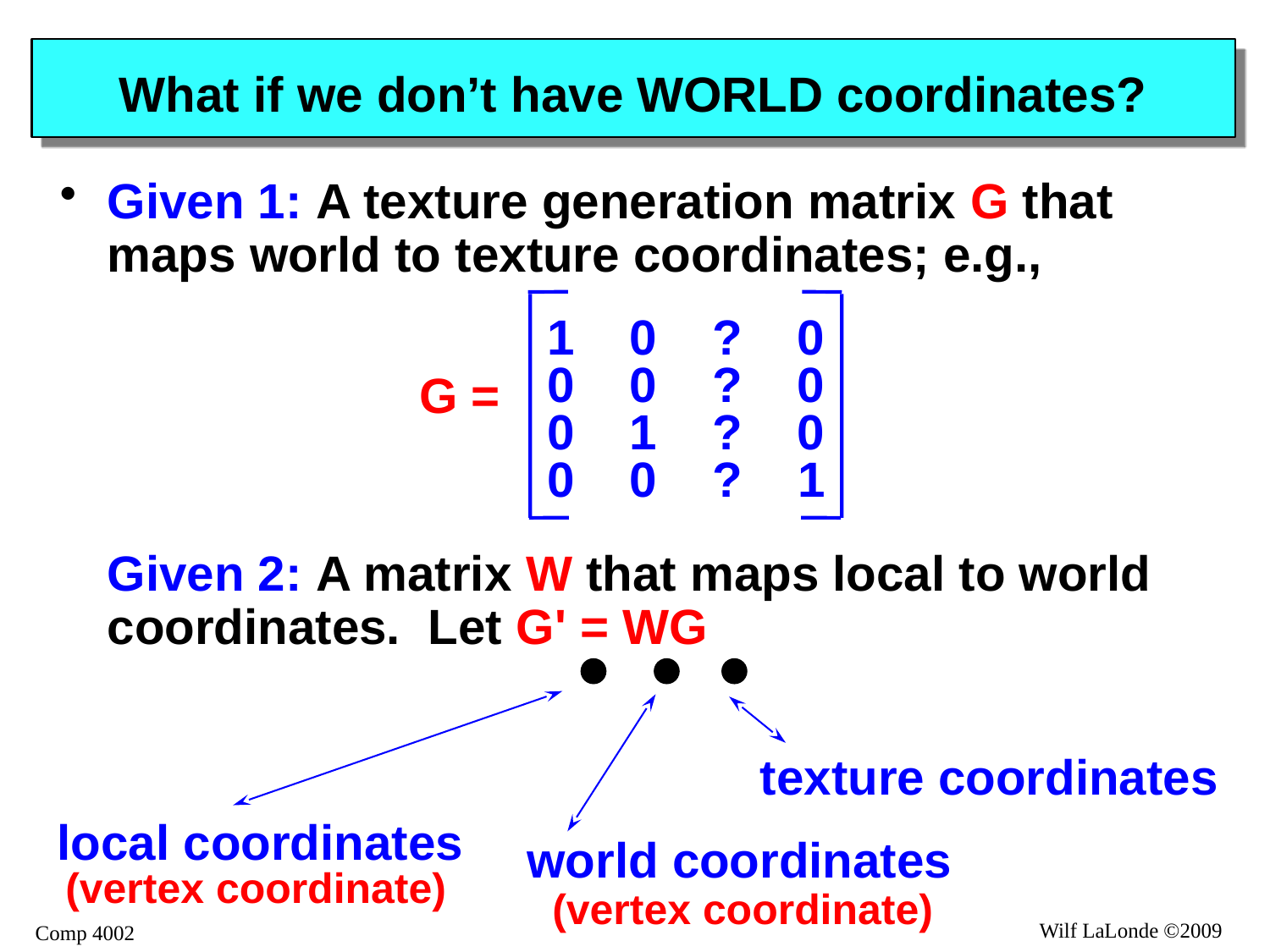

# What if we don’t have WORLD coordinates?
Given 1: A texture generation matrix G that maps world to texture coordinates; e.g.,
Given 2: A matrix W that maps local to world coordinates.  Let G' = WG

1    0    ?    0
0    0    ?    0
0    1    ?    0
0    0    ?     1
G =

texture coordinates
local coordinates
world coordinates
(vertex coordinate)
(vertex coordinate)